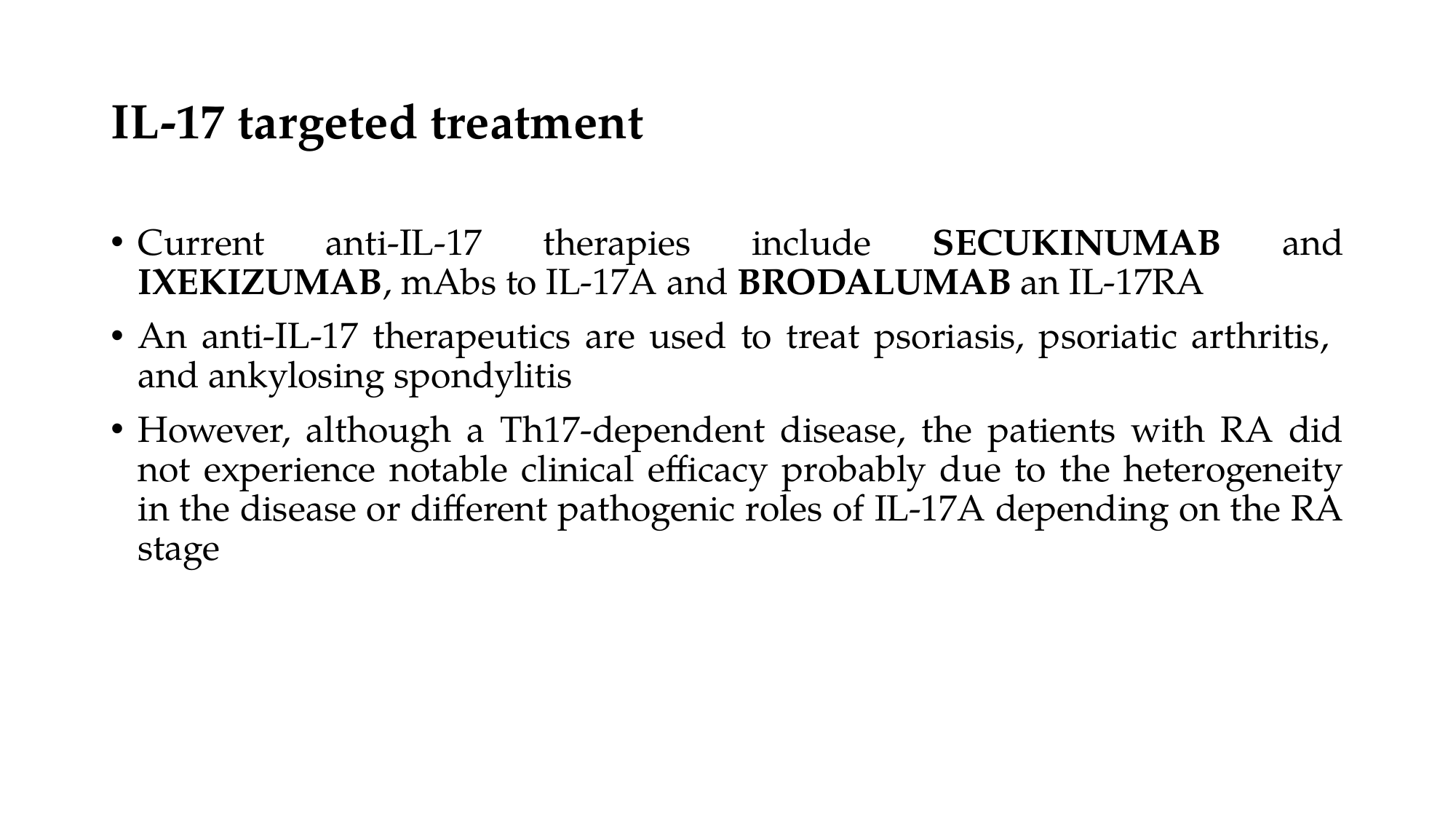

# IL-17 targeted treatment
Current anti-IL-17 therapies include SECUKINUMAB and IXEKIZUMAB, mAbs to IL-17A and BRODALUMAB an IL-17RA
An anti-IL-17 therapeutics are used to treat psoriasis, psoriatic arthritis,  and ankylosing spondylitis
However, although a Th17-dependent disease, the patients with RA did not experience notable clinical efficacy probably due to the heterogeneity in the disease or different pathogenic roles of IL-17A depending on the RA stage